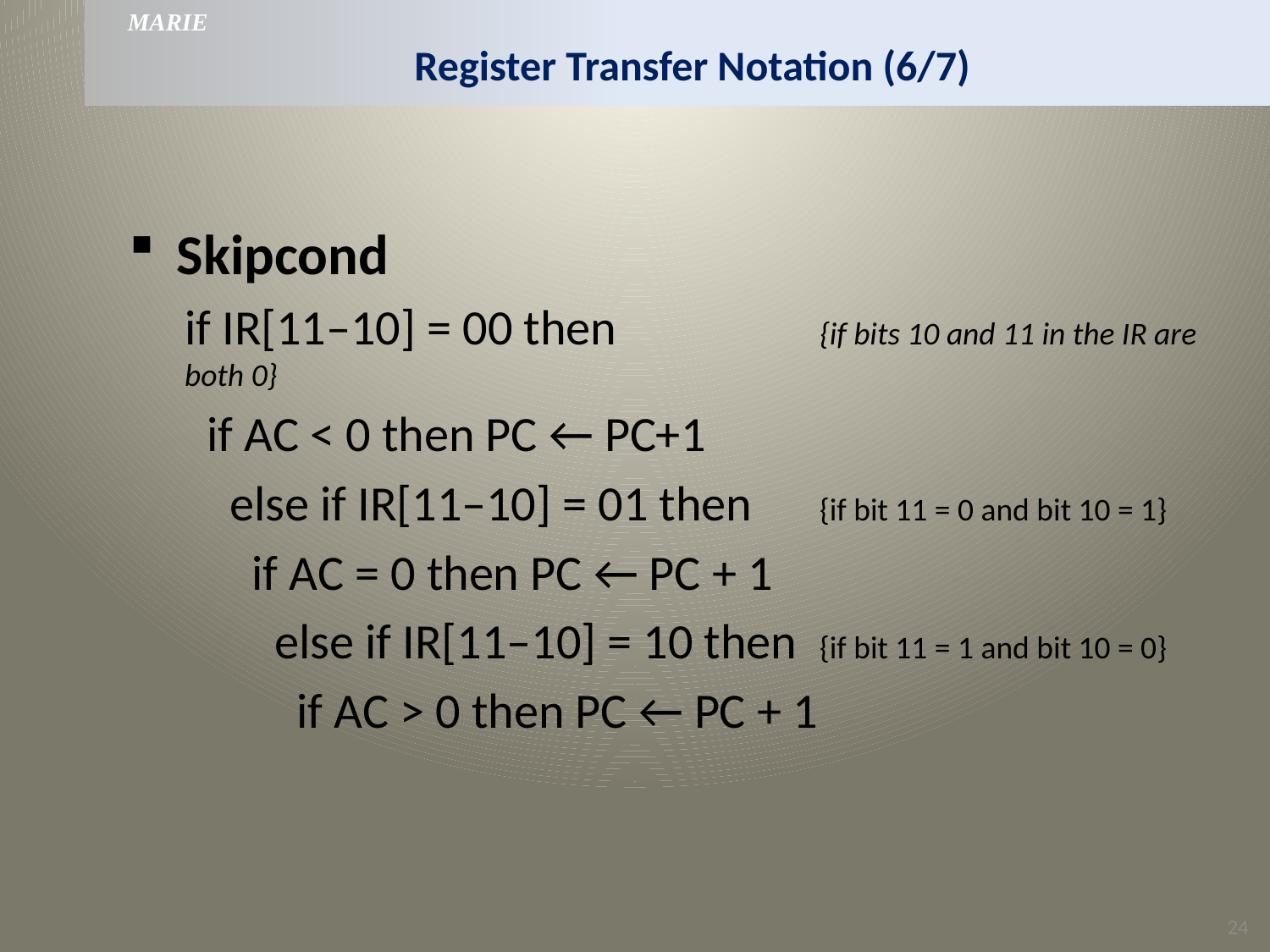

MARIE
# Register Transfer Notation (6/7)
Skipcond
if IR[11–10] = 00 then 		{if bits 10 and 11 in the IR are both 0}
  if AC < 0 then PC ← PC+1
    else if IR[11–10] = 01 then 	{if bit 11 = 0 and bit 10 = 1}
      if AC = 0 then PC ← PC + 1
        else if IR[11–10] = 10 then 	{if bit 11 = 1 and bit 10 = 0}
          if AC > 0 then PC ← PC + 1